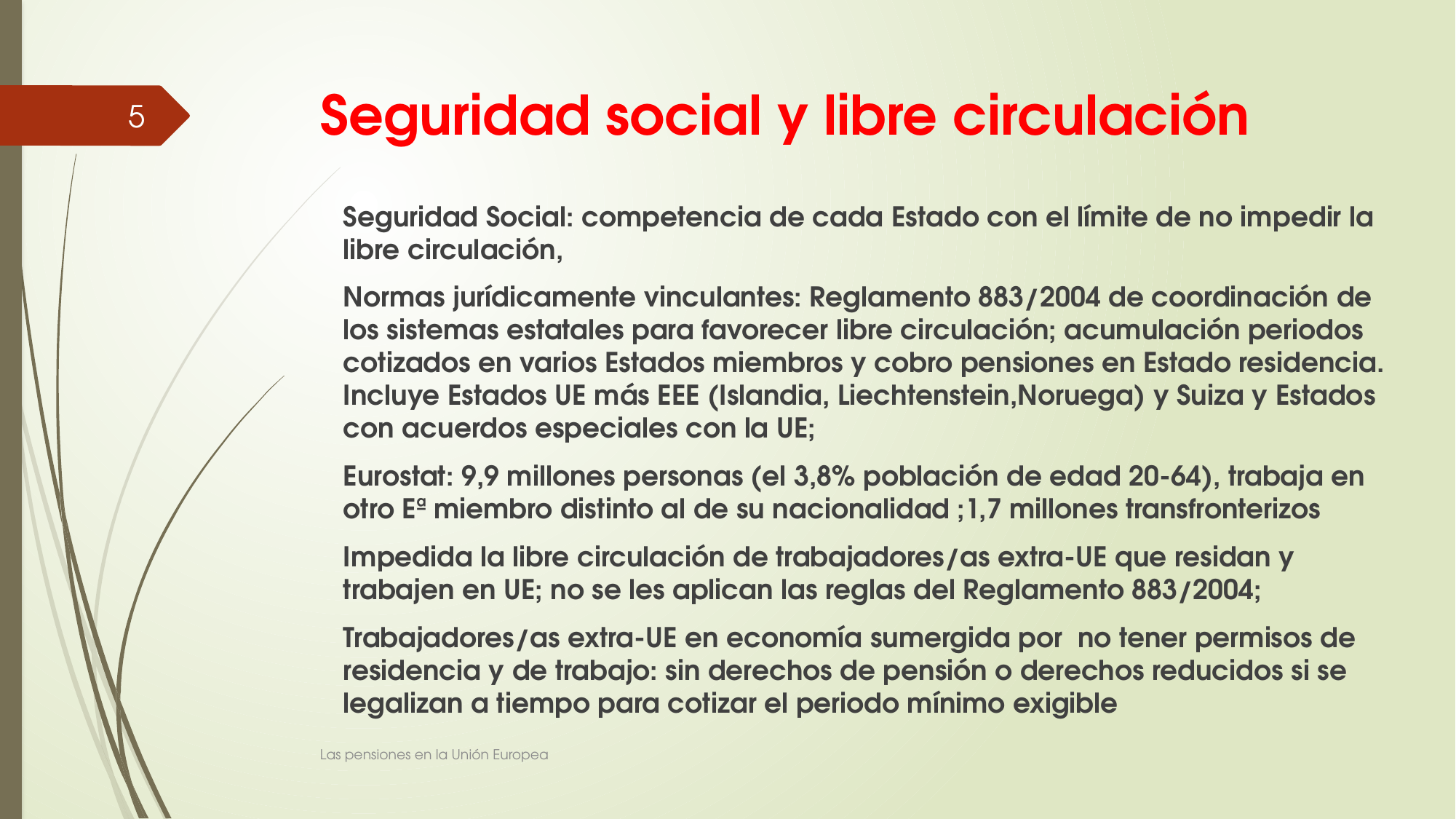

# Seguridad social y libre circulación
5
Seguridad Social: competencia de cada Estado con el límite de no impedir la libre circulación,
Normas jurídicamente vinculantes: Reglamento 883/2004 de coordinación de los sistemas estatales para favorecer libre circulación; acumulación periodos cotizados en varios Estados miembros y cobro pensiones en Estado residencia. Incluye Estados UE más EEE (Islandia, Liechtenstein,Noruega) y Suiza y Estados con acuerdos especiales con la UE;
Eurostat: 9,9 millones personas (el 3,8% población de edad 20-64), trabaja en otro Eª miembro distinto al de su nacionalidad ;1,7 millones transfronterizos
Impedida la libre circulación de trabajadores/as extra-UE que residan y trabajen en UE; no se les aplican las reglas del Reglamento 883/2004;
Trabajadores/as extra-UE en economía sumergida por  no tener permisos de residencia y de trabajo: sin derechos de pensión o derechos reducidos si se legalizan a tiempo para cotizar el periodo mínimo exigible
Las pensiones en la Unión Europea